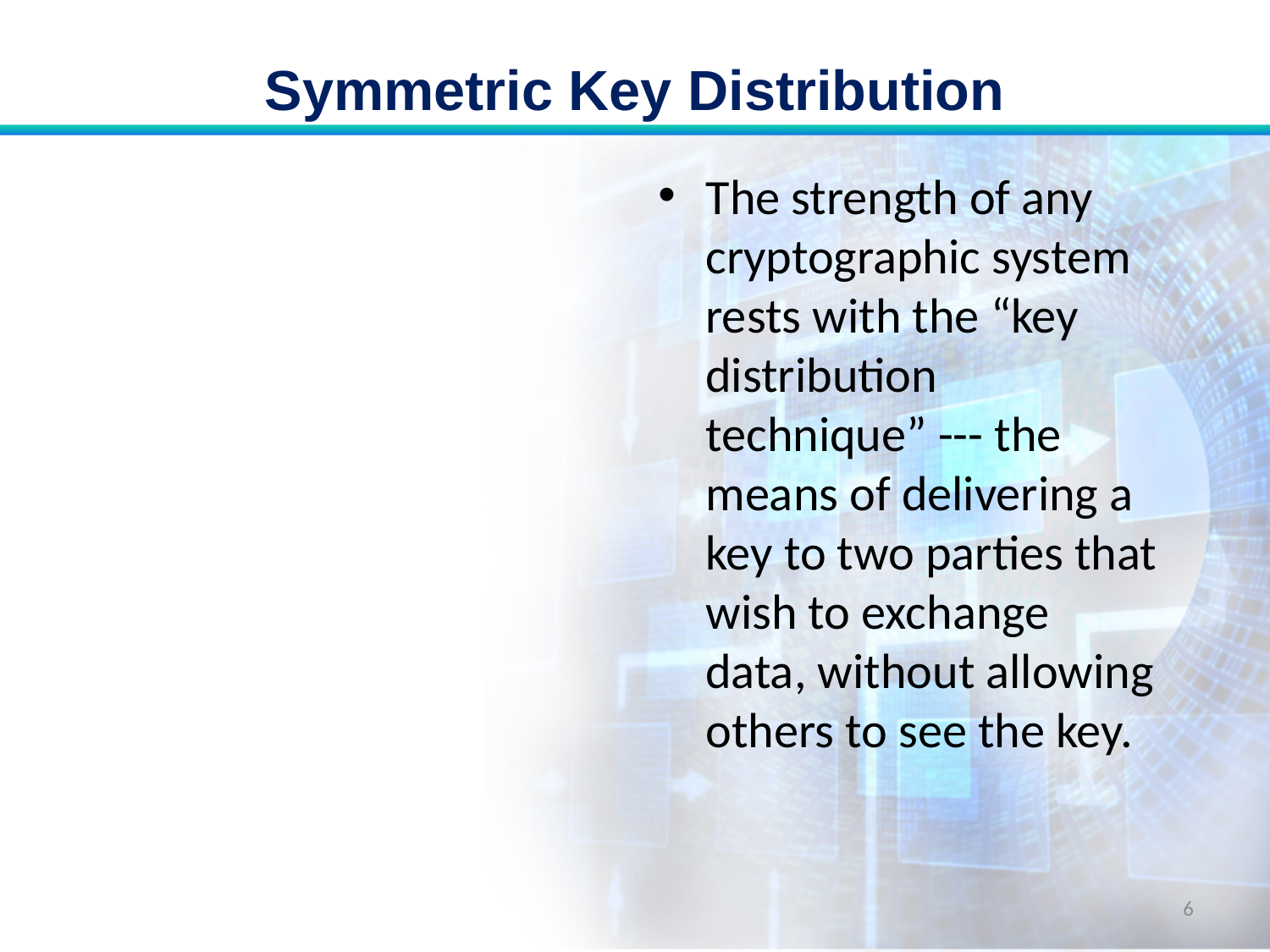

# Symmetric Key Distribution
The strength of any cryptographic system rests with the “key distribution technique” --- the means of delivering a key to two parties that wish to exchange data, without allowing others to see the key.
6